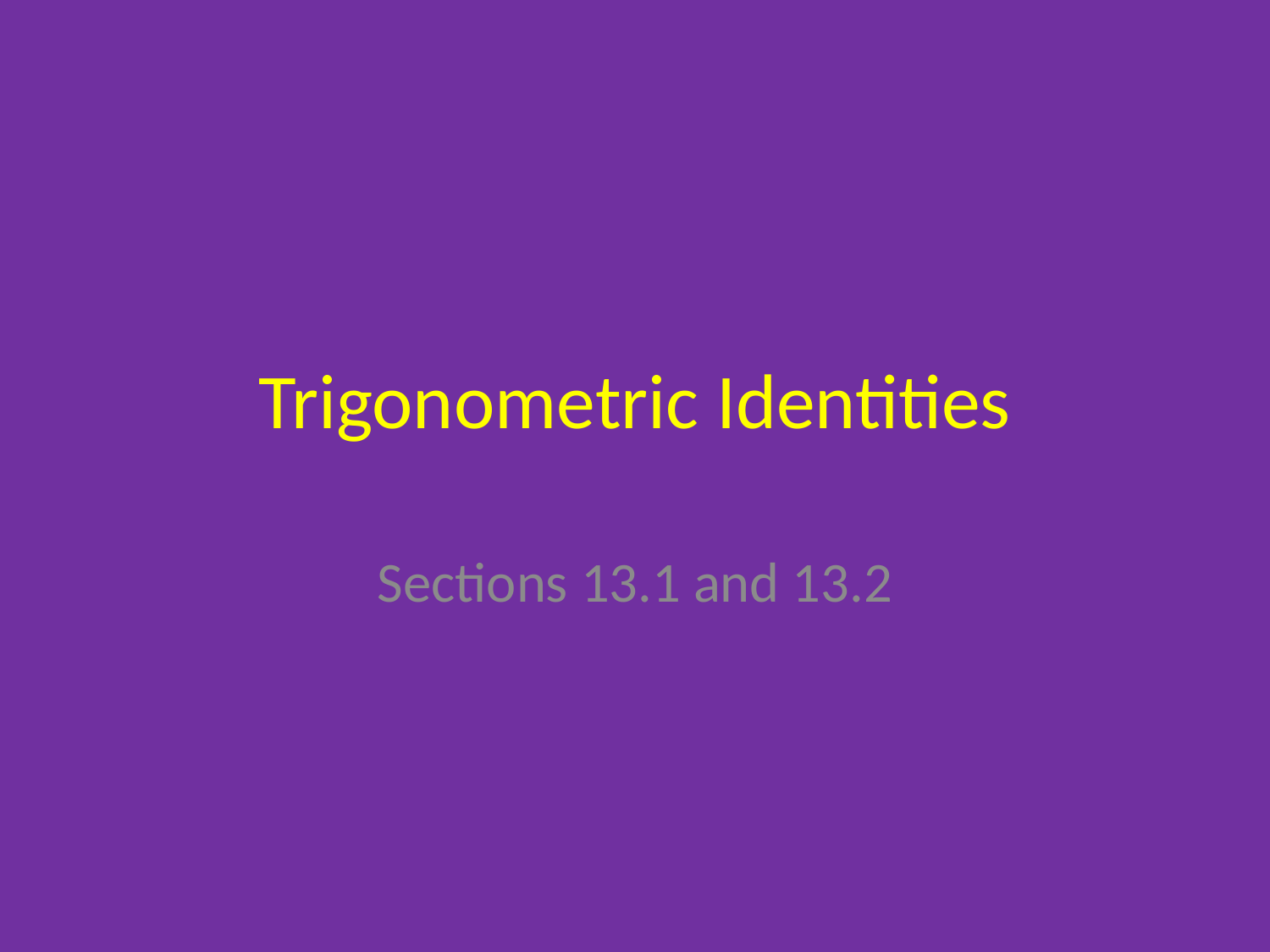

# Trigonometric Identities
Sections 13.1 and 13.2